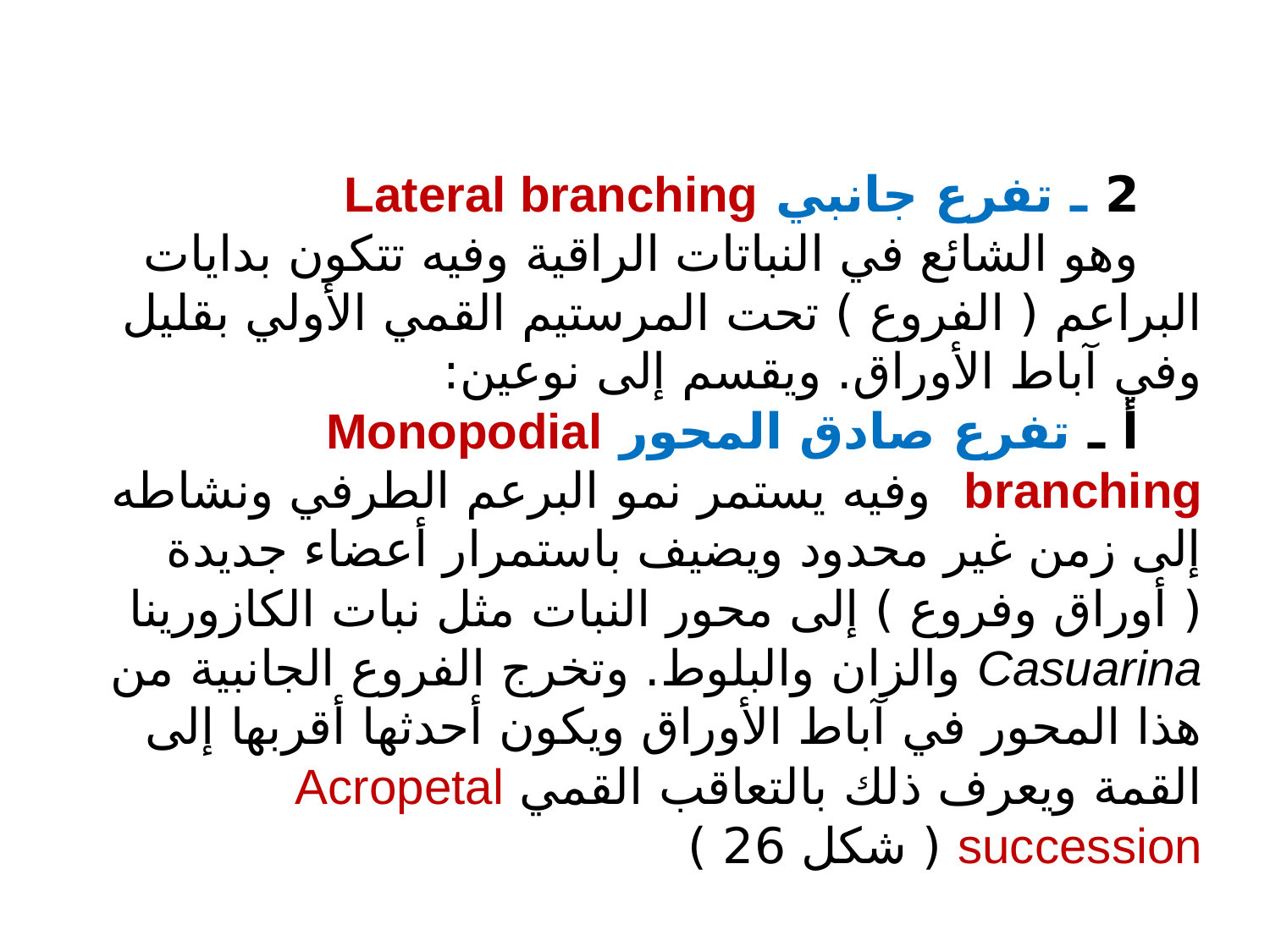

2 ـ تفرع جانبي Lateral branching
وهو الشائع في النباتات الراقية وفيه تتكون بدايات البراعم ( الفروع ) تحت المرستيم القمي الأولي بقليل وفي آباط الأوراق. ويقسم إلى نوعين:
أ ـ تفرع صادق المحور Monopodial branching  وفيه يستمر نمو البرعم الطرفي ونشاطه إلى زمن غير محدود ويضيف باستمرار أعضاء جديدة ( أوراق وفروع ) إلى محور النبات مثل نبات الكازورينا Casuarina والزان والبلوط. وتخرج الفروع الجانبية من هذا المحور في آباط الأوراق ويكون أحدثها أقربها إلى القمة ويعرف ذلك بالتعاقب القمي Acropetal succession ( شكل 26 )